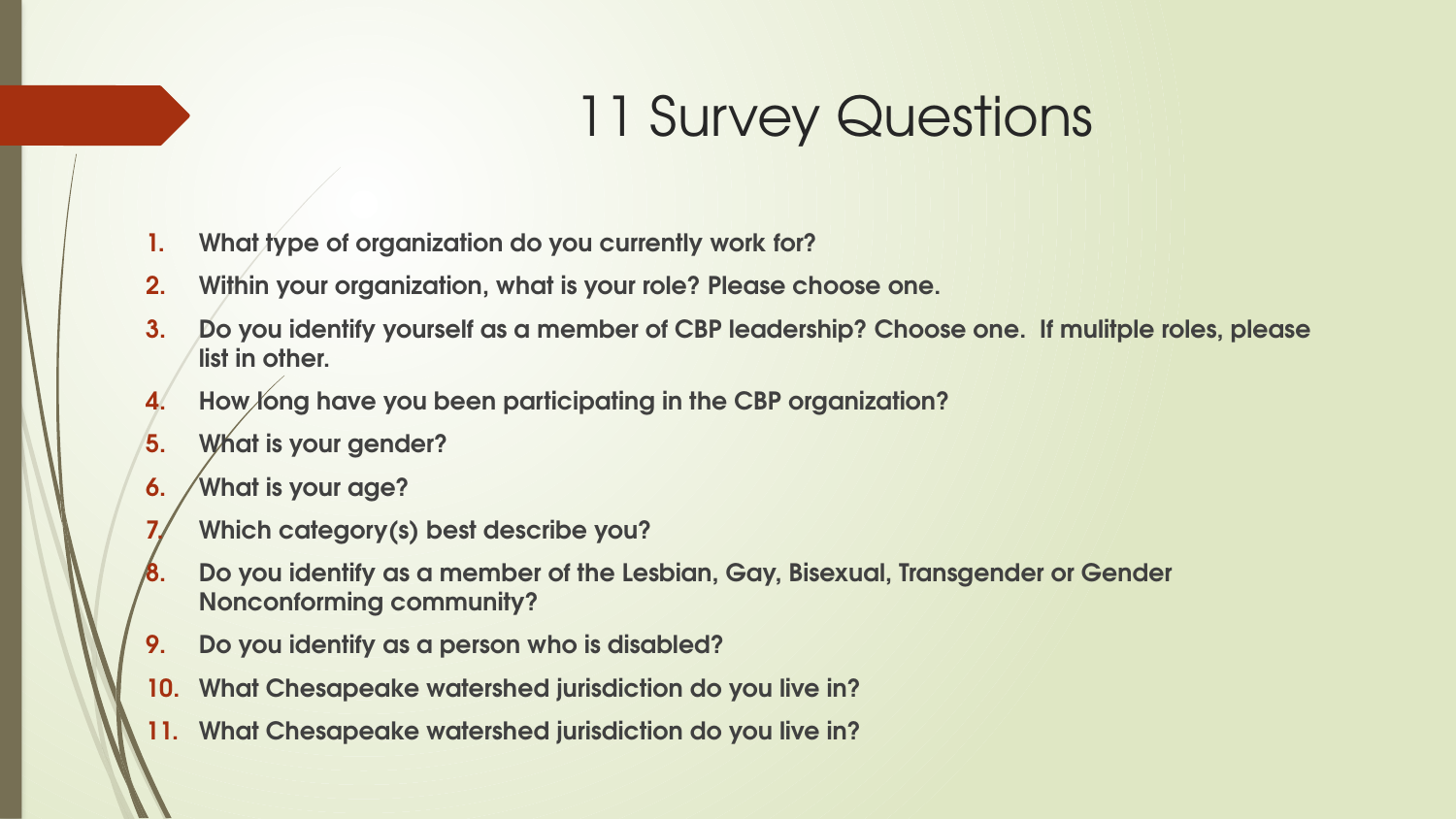

# 11 Survey Questions
What type of organization do you currently work for?
Within your organization, what is your role? Please choose one.
Do you identify yourself as a member of CBP leadership? Choose one.  If mulitple roles, please list in other.
How long have you been participating in the CBP organization?
What is your gender?
What is your age?
Which category(s) best describe you?
Do you identify as a member of the Lesbian, Gay, Bisexual, Transgender or Gender Nonconforming community?
Do you identify as a person who is disabled?
What Chesapeake watershed jurisdiction do you live in?
What Chesapeake watershed jurisdiction do you live in?